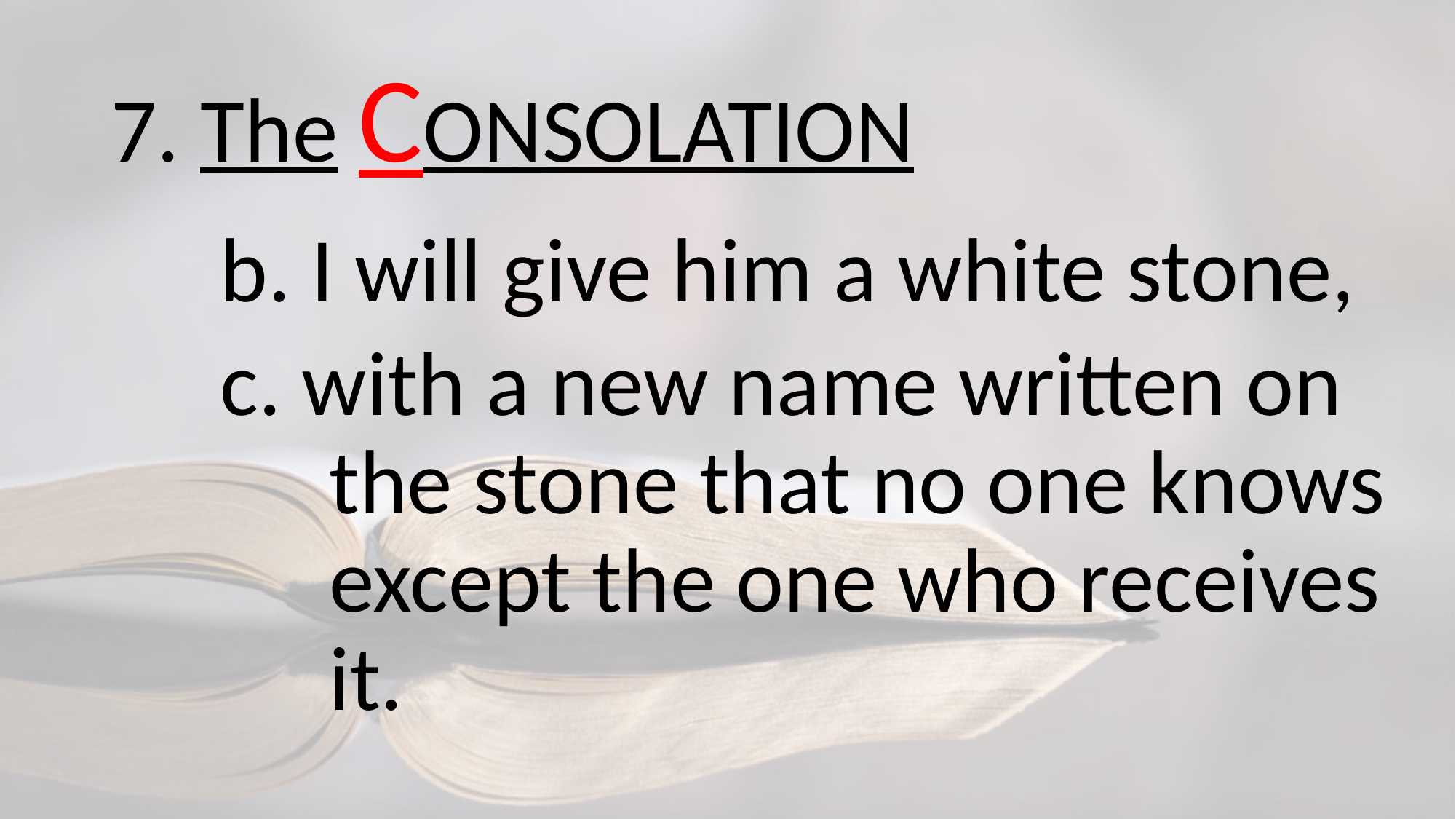

# 7. The CONSOLATION
	b. I will give him a white stone,
	c. with a new name written on 		the stone that no one knows 		except the one who receives 		it.